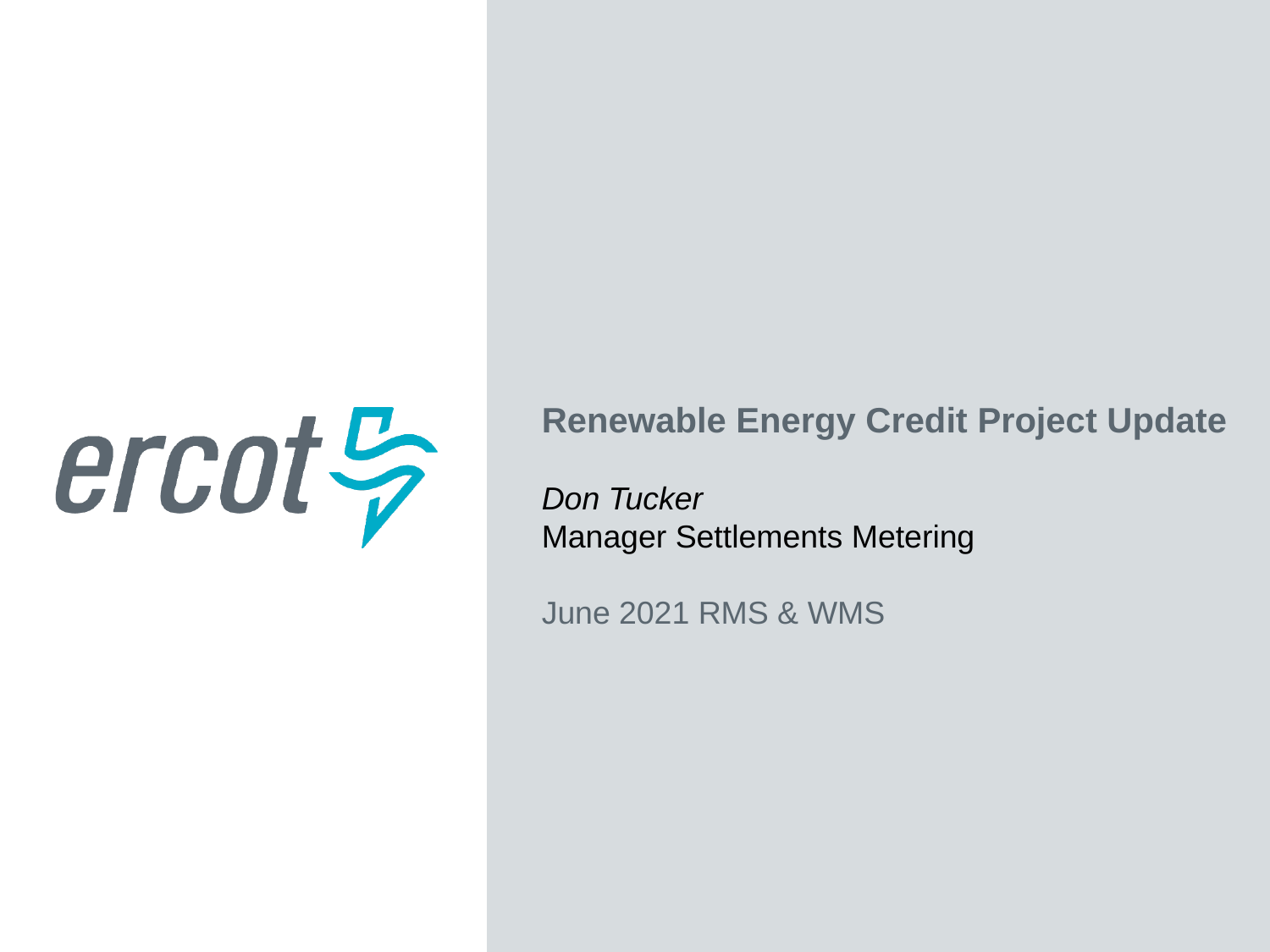

Renewable Energy Credit Project Update

Don Tucker
Manager Settlements Metering

June 2021 RMS & WMS